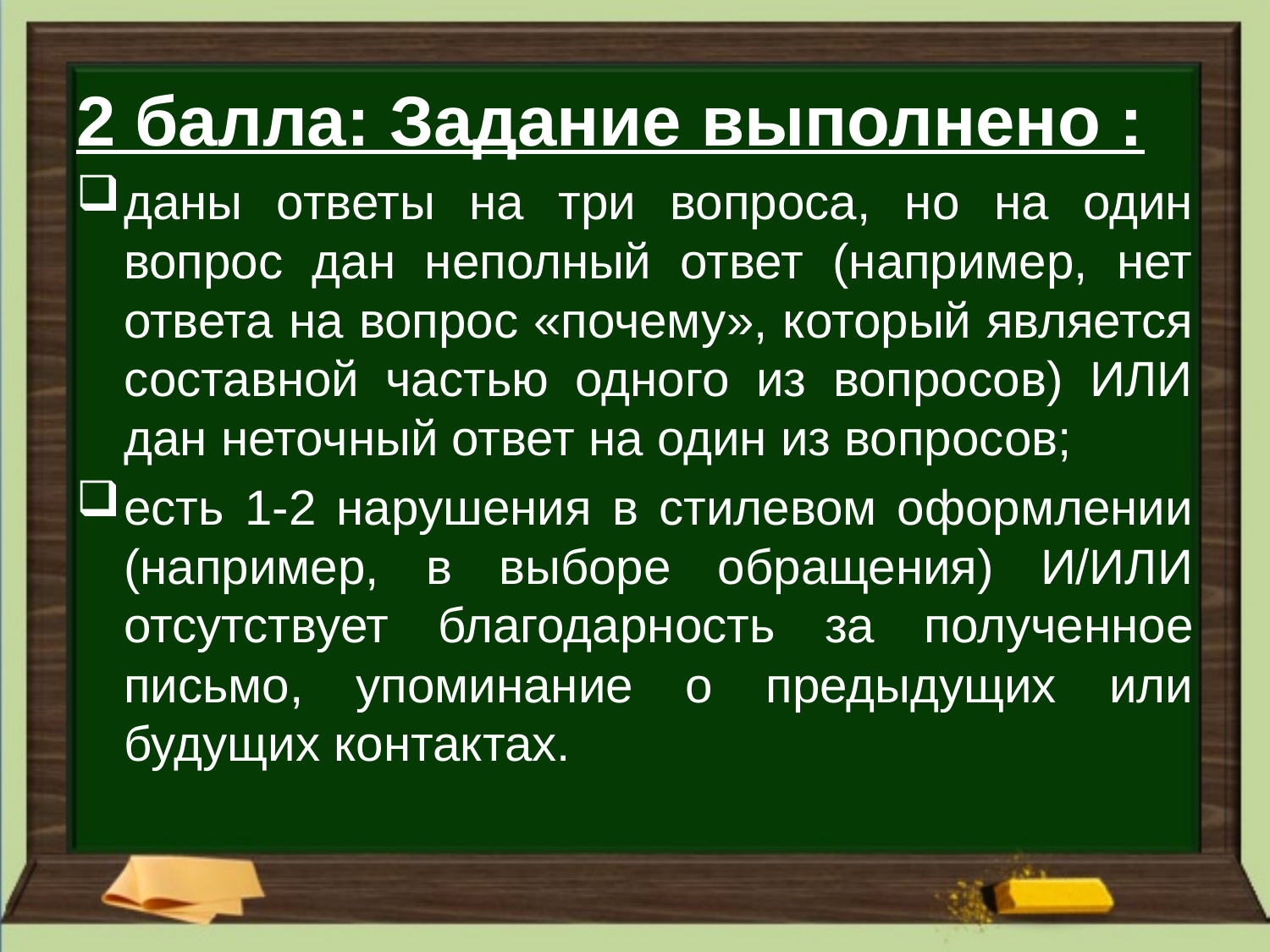

2 балла: Задание выполнено :
даны ответы на три вопроса, но на один вопрос дан неполный ответ (например, нет ответа на вопрос «почему», который является составной частью одного из вопросов) ИЛИ дан неточный ответ на один из вопросов;
есть 1-2 нарушения в стилевом оформлении (например, в выборе обращения) И/ИЛИ отсутствует благодарность за полученное письмо, упоминание о предыдущих или будущих контактах.